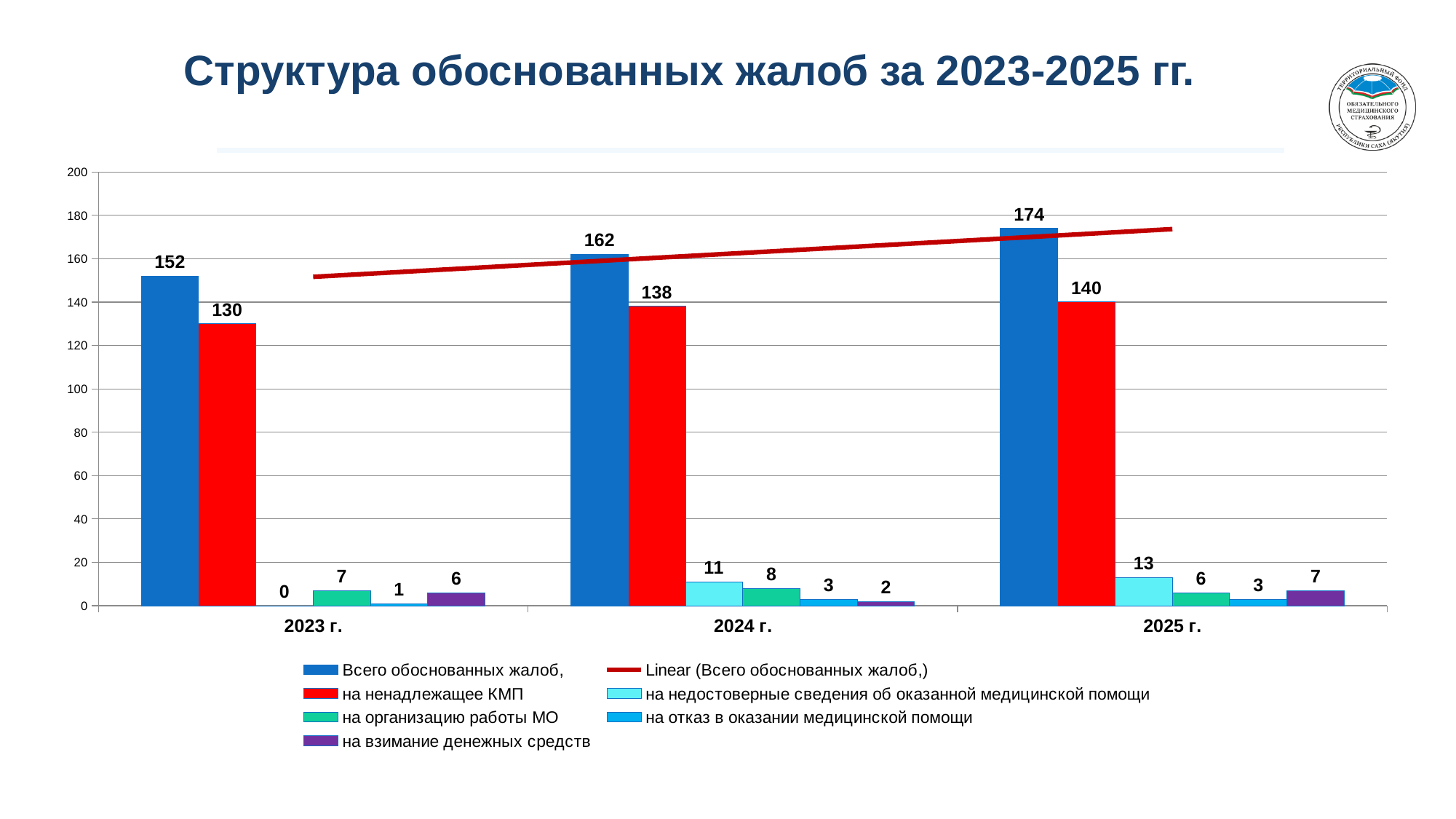

Структура обоснованных жалоб за 2023-2025 гг.

### Chart

| Category | Всего обоснованных жалоб, | на ненадлежащее КМП | на недостоверные сведения об оказанной медицинской помощи | на организацию работы МО | на отказ в оказании медицинской помощи  | на взимание денежных средств  |
|---|---|---|---|---|---|---|
| 2023 г. | 152.0 | 130.0 | 0.0 | 7.0 | 1.0 | 6.0 |
| 2024 г. | 162.0 | 138.0 | 11.0 | 8.0 | 3.0 | 2.0 |
| 2025 г. | 174.0 | 140.0 | 13.0 | 6.0 | 3.0 | 7.0 |